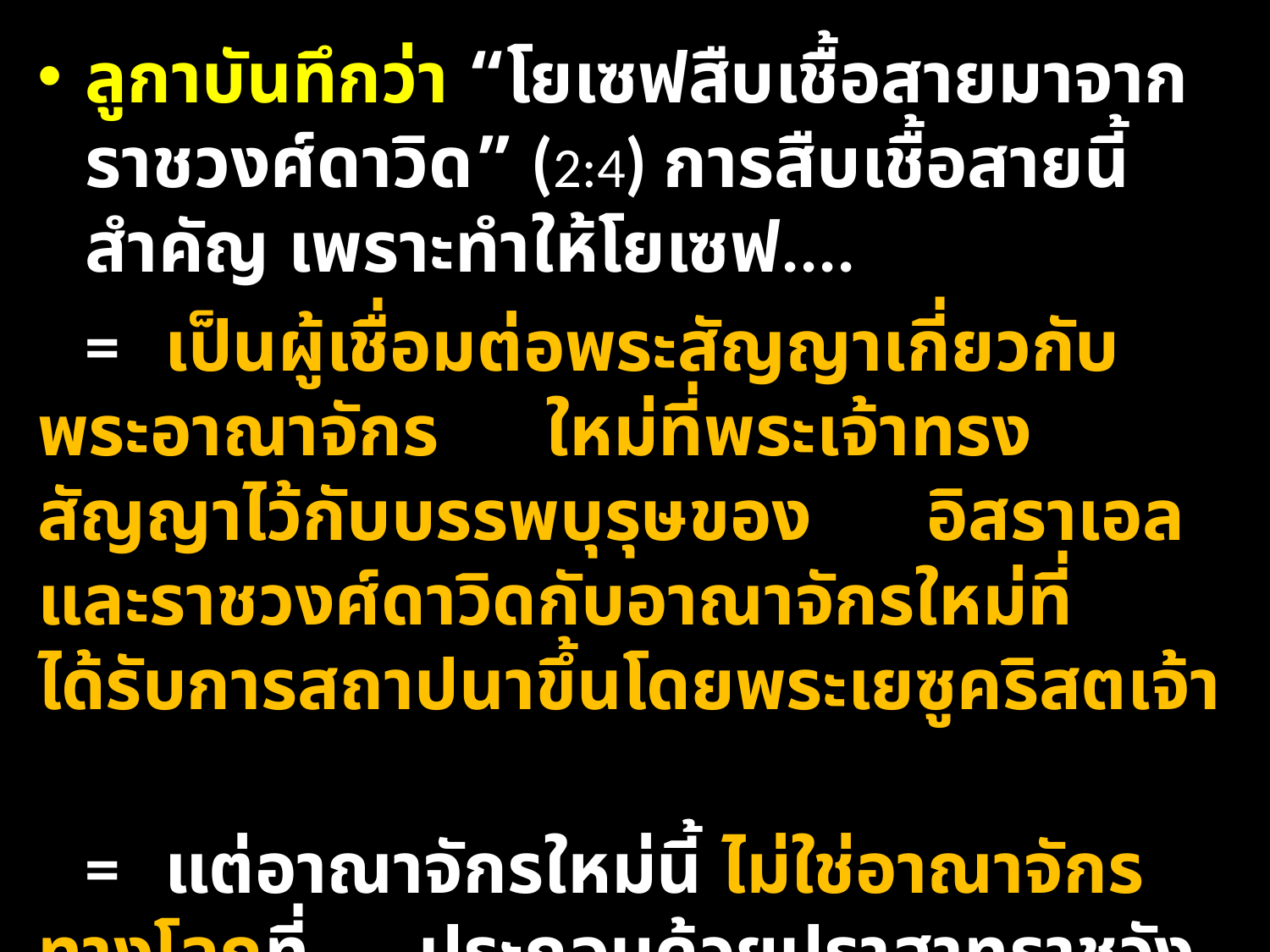

ลูกาบันทึกว่า “โยเซฟสืบเชื้อสายมาจากราชวงศ์ดาวิด” (2:4) การสืบเชื้อสายนี้สำคัญ เพราะทำให้โยเซฟ....
   =	เป็นผู้เชื่อมต่อพระสัญญาเกี่ยวกับพระอาณาจักร	ใหม่ที่พระเจ้าทรงสัญญาไว้กับบรรพบุรุษของ	อิสราเอลและราชวงศ์ดาวิดกับอาณาจักรใหม่ที่	ได้รับการสถาปนาขึ้นโดยพระเยซูคริสตเจ้า
   =	แต่อาณาจักรใหม่นี้ ไม่ใช่อาณาจักรทางโลกที่	ประกอบด้วยปราสาทราชวังและกองทัพที่ยิ่งใหญ่	อีกต่อไป แต่เป็นอาณาจักรที่อยู่ภายในจิตใจของทุก	คนที่มีส่วนร่วมแบ่งปันกับพระองค์พระผู้เป็นเจ้า